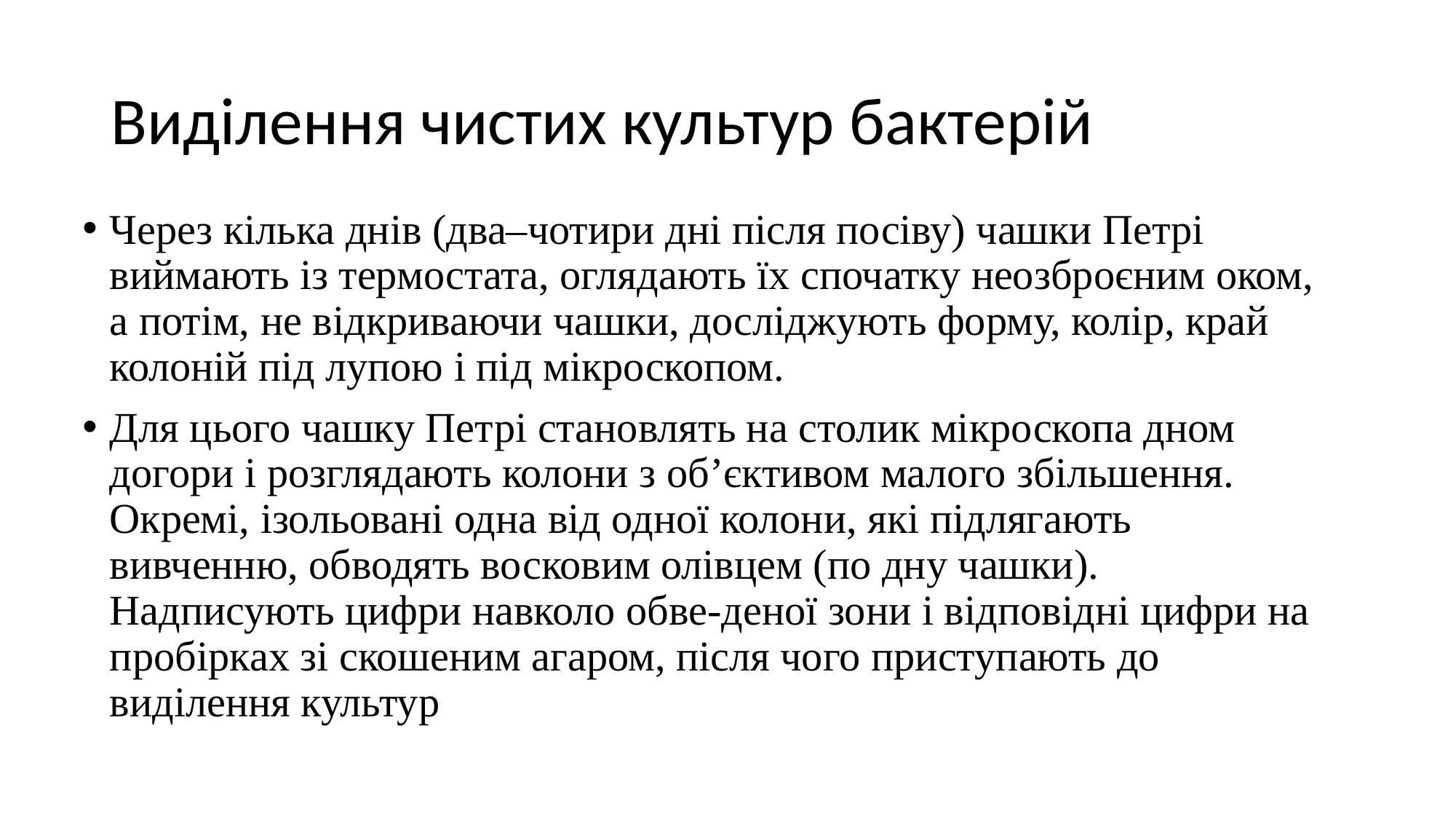

# Виділення чистих культур бактерій
Через кілька днів (два–чотири дні після посіву) чашки Петрі виймають із термостата, оглядають їх спочатку неозброєним оком, а потім, не відкриваючи чашки, досліджують форму, колір, край колоній під лупою і під мікроскопом.
Для цього чашку Петрі становлять на столик мікроскопа дном догори і розглядають колони з об’єктивом малого збільшення. Окремі, ізольовані одна від одної колони, які підлягають вивченню, обводять восковим олівцем (по дну чашки). Надписують цифри навколо обве-деної зони і відповідні цифри на пробірках зі скошеним агаром, після чого приступають до виділення культур